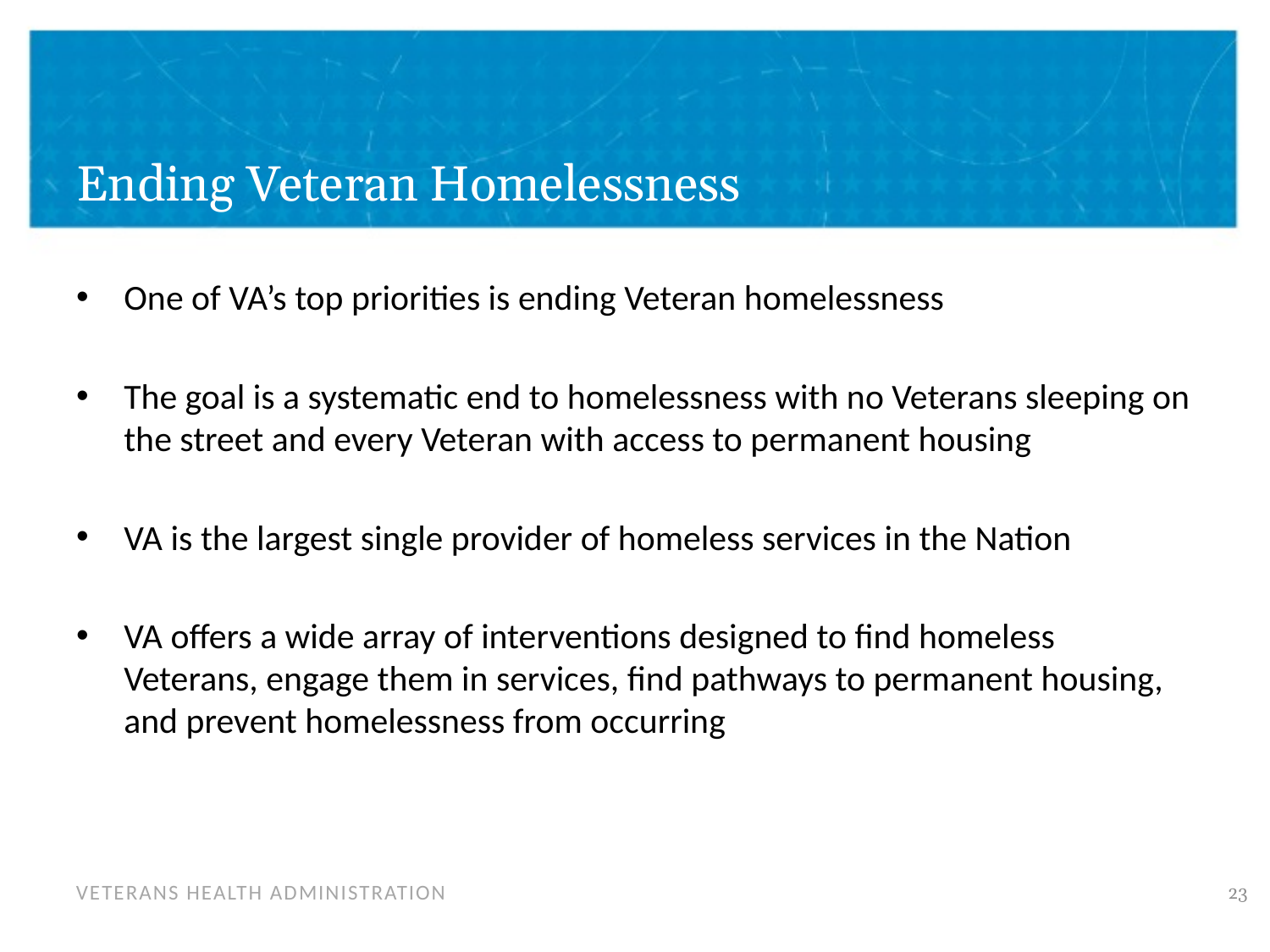

# Ending Veteran Homelessness
One of VA’s top priorities is ending Veteran homelessness

The goal is a systematic end to homelessness with no Veterans sleeping on the street and every Veteran with access to permanent housing

VA is the largest single provider of homeless services in the Nation

VA offers a wide array of interventions designed to find homeless Veterans, engage them in services, find pathways to permanent housing, and prevent homelessness from occurring
23